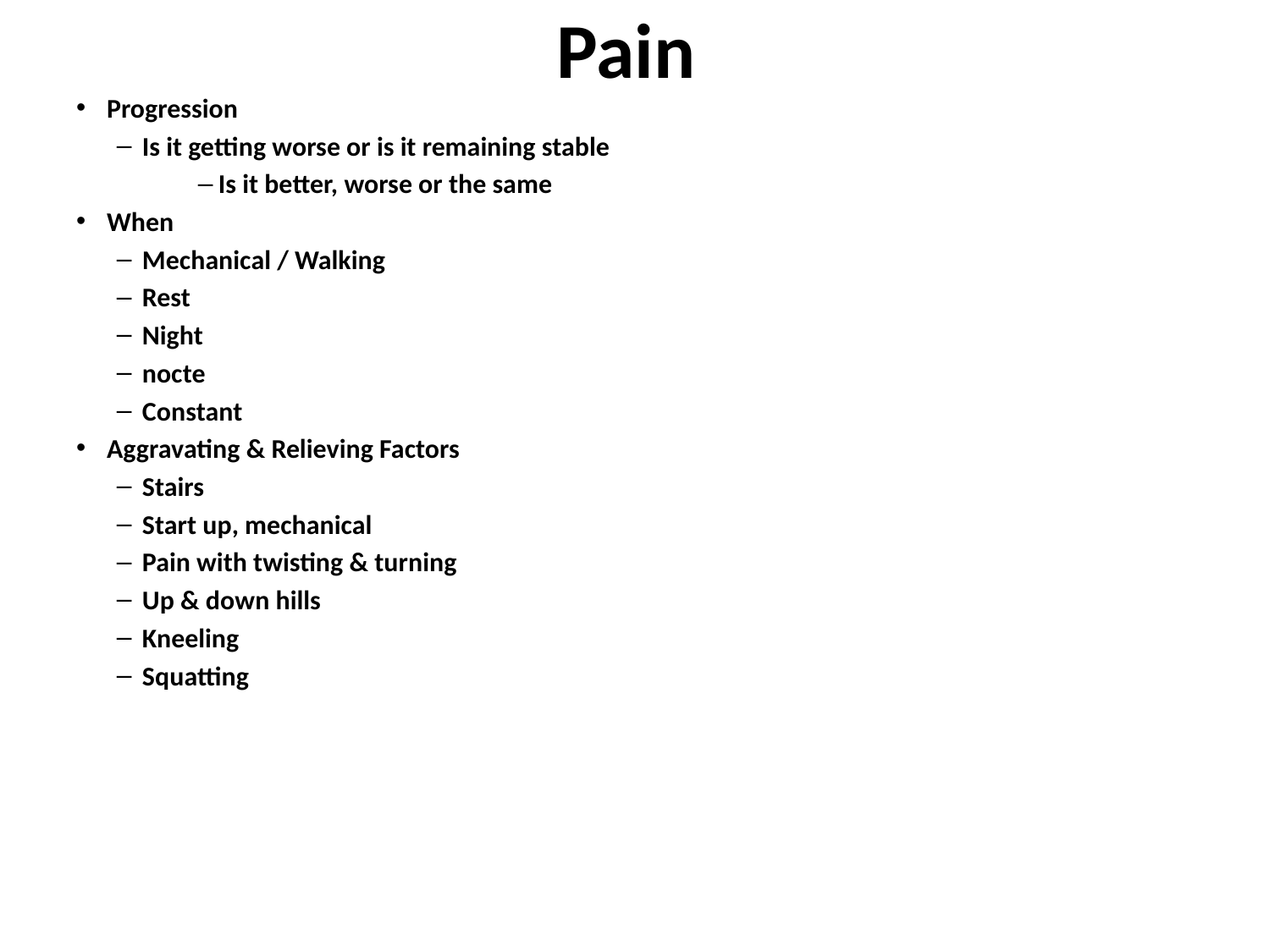

# Pain
Progression
Is it getting worse or is it remaining stable
Is it better, worse or the same
When
Mechanical / Walking
Rest
Night
nocte
Constant
Aggravating & Relieving Factors
Stairs
Start up, mechanical
Pain with twisting & turning
Up & down hills
Kneeling
Squatting